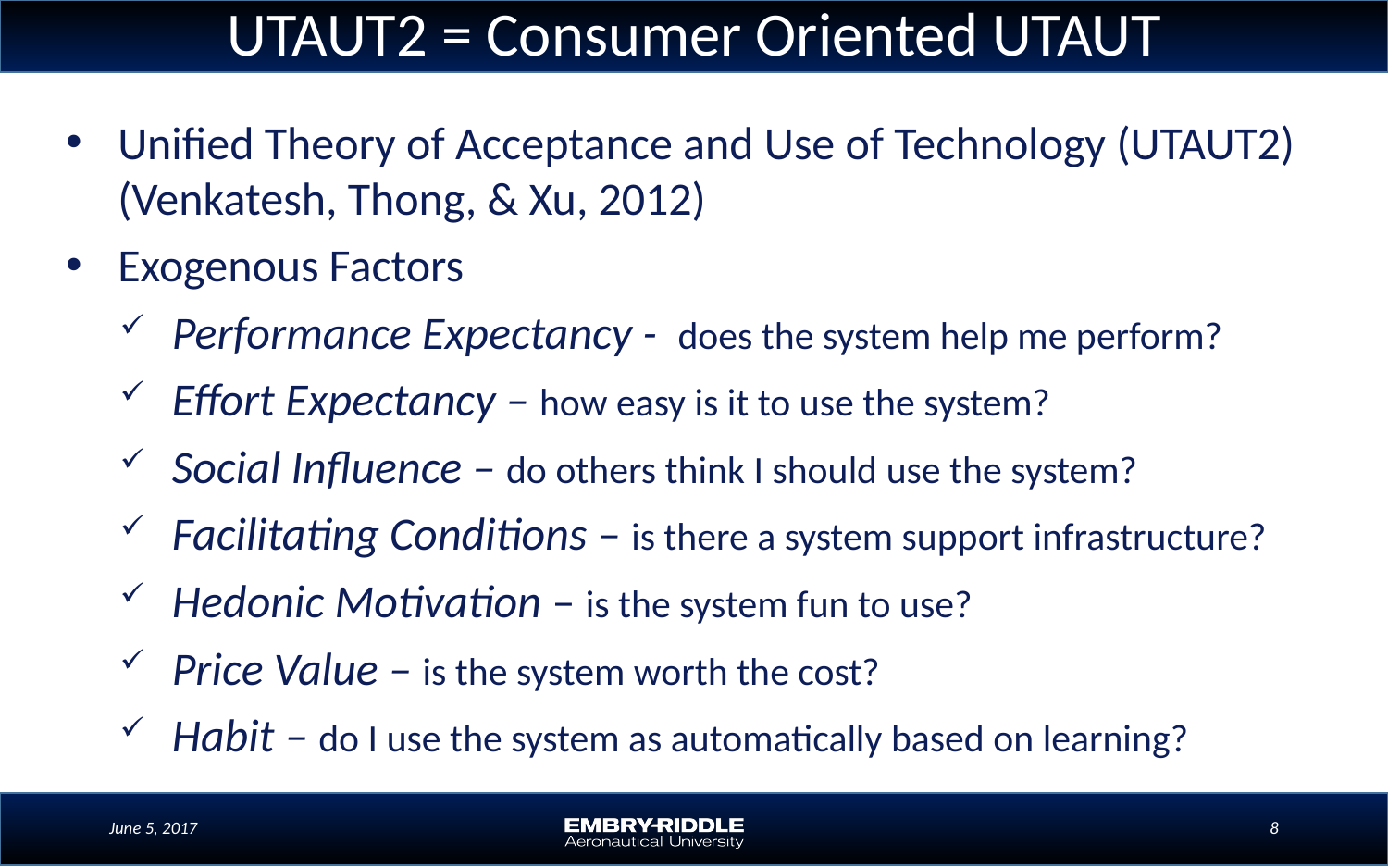

UTAUT2 = Consumer Oriented UTAUT
Unified Theory of Acceptance and Use of Technology (UTAUT2) (Venkatesh, Thong, & Xu, 2012)
Exogenous Factors
Performance Expectancy -  does the system help me perform?
Effort Expectancy – how easy is it to use the system?
Social Influence – do others think I should use the system?
Facilitating Conditions – is there a system support infrastructure?
Hedonic Motivation – is the system fun to use?
Price Value – is the system worth the cost?
Habit – do I use the system as automatically based on learning?

June 5, 2017
8